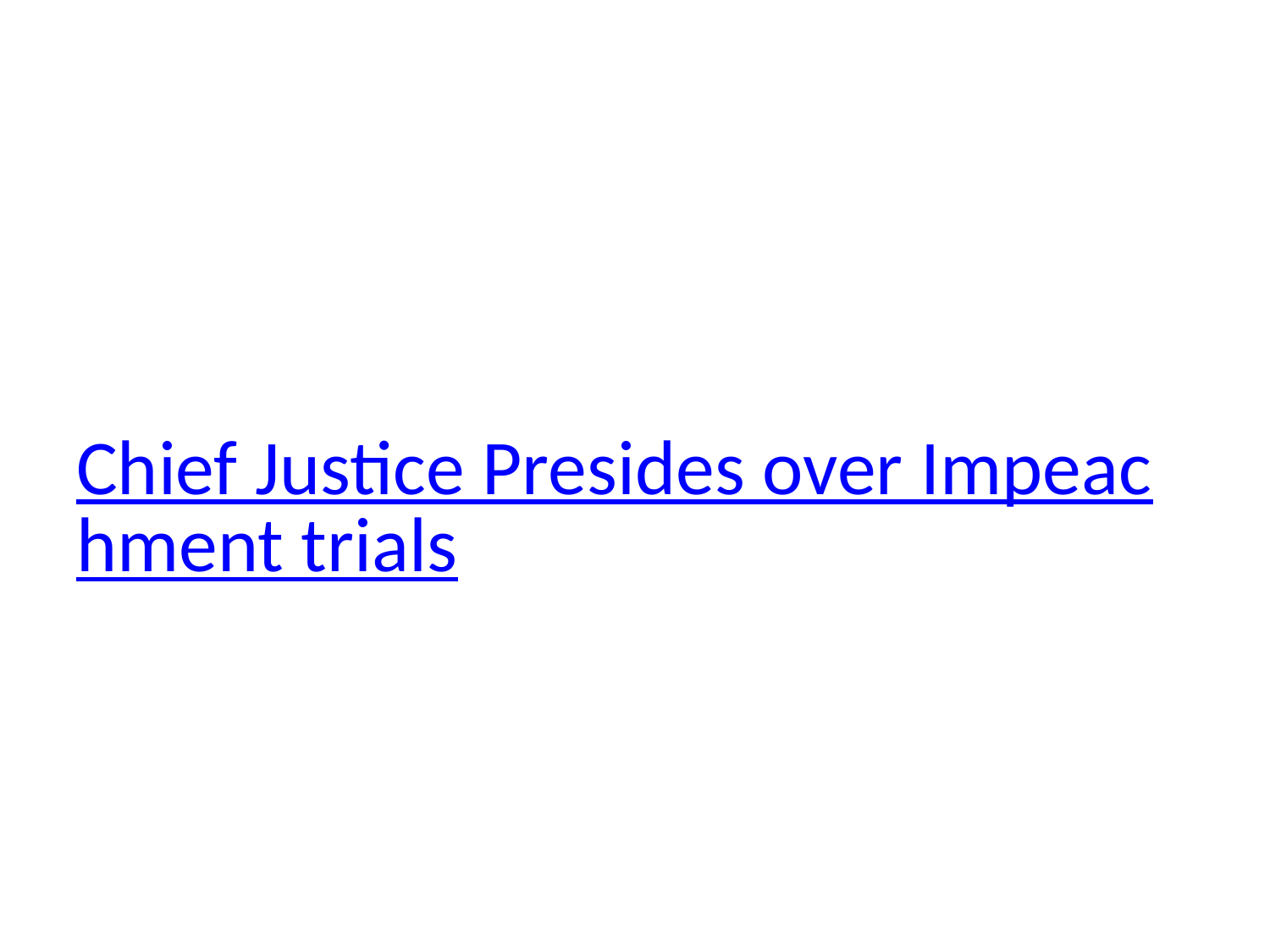

# Chief Justice Presides over Impeachment trials